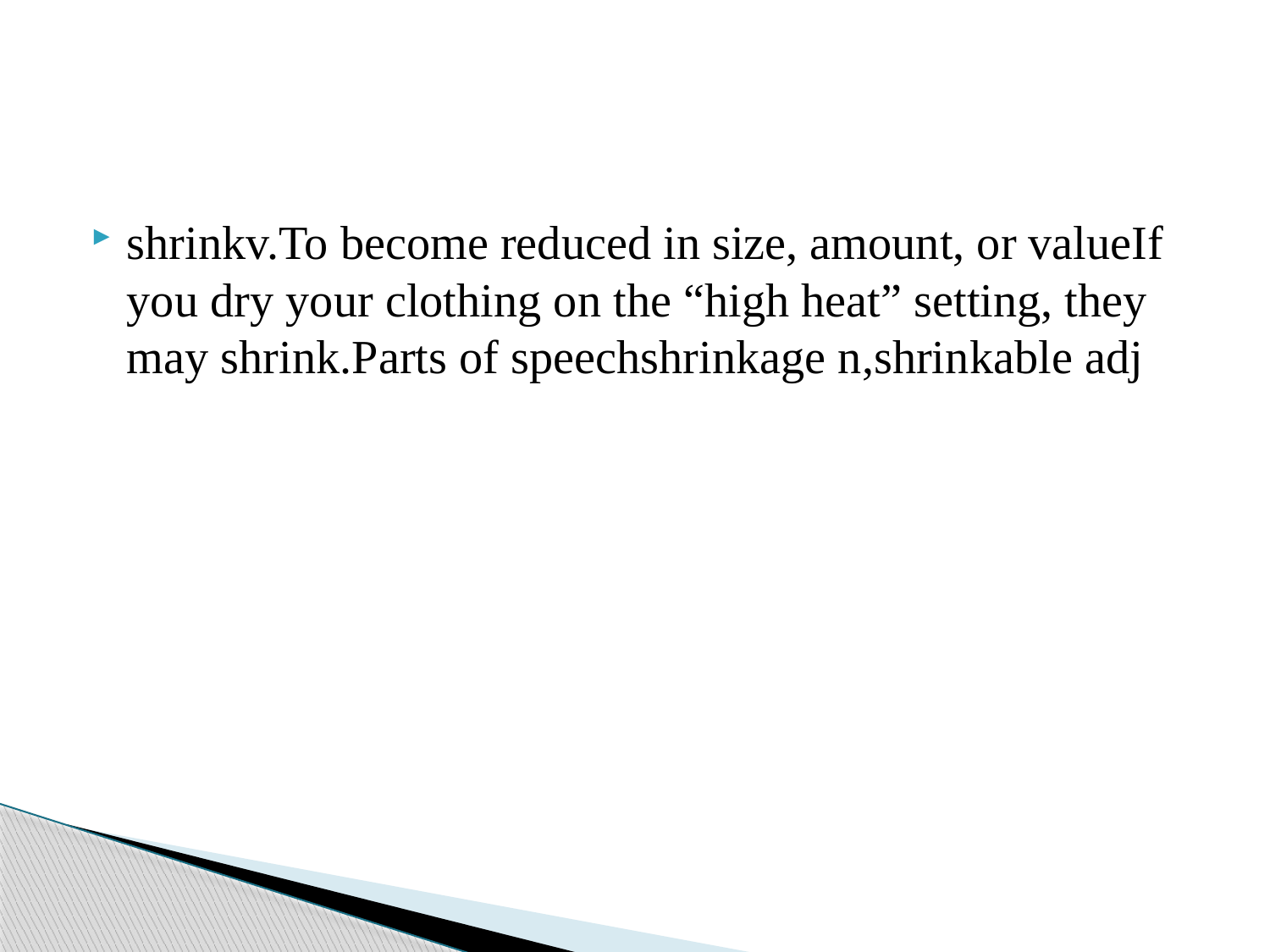

#
shrinkv.To become reduced in size, amount, or valueIf you dry your clothing on the “high heat” setting, they may shrink.Parts of speechshrinkage n,shrinkable adj